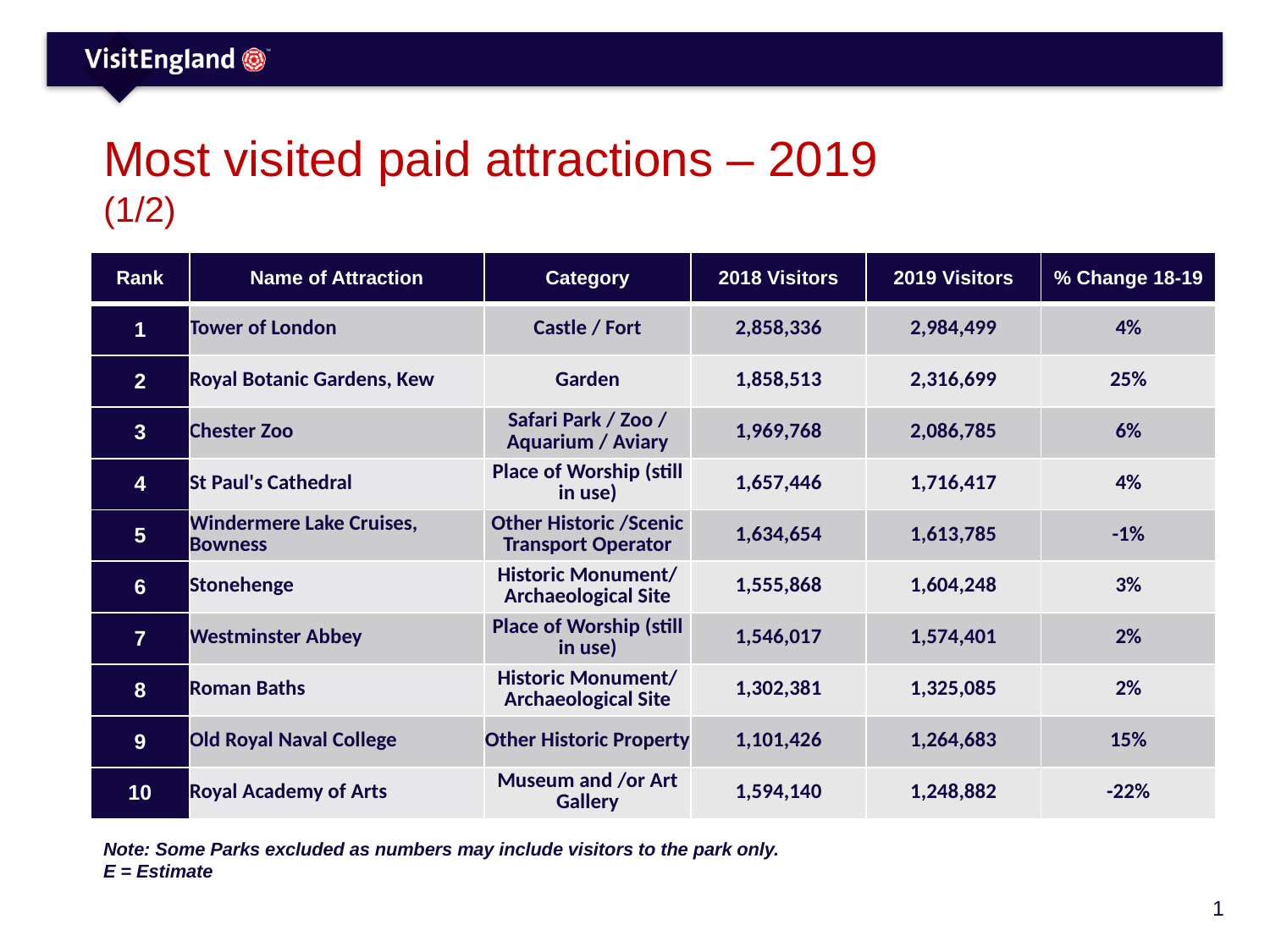

# Most visited paid attractions – 2019 (1/2)
| Rank | Name of Attraction | Category | 2018 Visitors | 2019 Visitors | % Change 18-19 |
| --- | --- | --- | --- | --- | --- |
| 1 | Tower of London | Castle / Fort | 2,858,336 | 2,984,499 | 4% |
| 2 | Royal Botanic Gardens, Kew | Garden | 1,858,513 | 2,316,699 | 25% |
| 3 | Chester Zoo | Safari Park / Zoo / Aquarium / Aviary | 1,969,768 | 2,086,785 | 6% |
| 4 | St Paul's Cathedral | Place of Worship (still in use) | 1,657,446 | 1,716,417 | 4% |
| 5 | Windermere Lake Cruises, Bowness | Other Historic /Scenic Transport Operator | 1,634,654 | 1,613,785 | -1% |
| 6 | Stonehenge | Historic Monument/ Archaeological Site | 1,555,868 | 1,604,248 | 3% |
| 7 | Westminster Abbey | Place of Worship (still in use) | 1,546,017 | 1,574,401 | 2% |
| 8 | Roman Baths | Historic Monument/ Archaeological Site | 1,302,381 | 1,325,085 | 2% |
| 9 | Old Royal Naval College | Other Historic Property | 1,101,426 | 1,264,683 | 15% |
| 10 | Royal Academy of Arts | Museum and /or Art Gallery | 1,594,140 | 1,248,882 | -22% |
Note: Some Parks excluded as numbers may include visitors to the park only.
E = Estimate